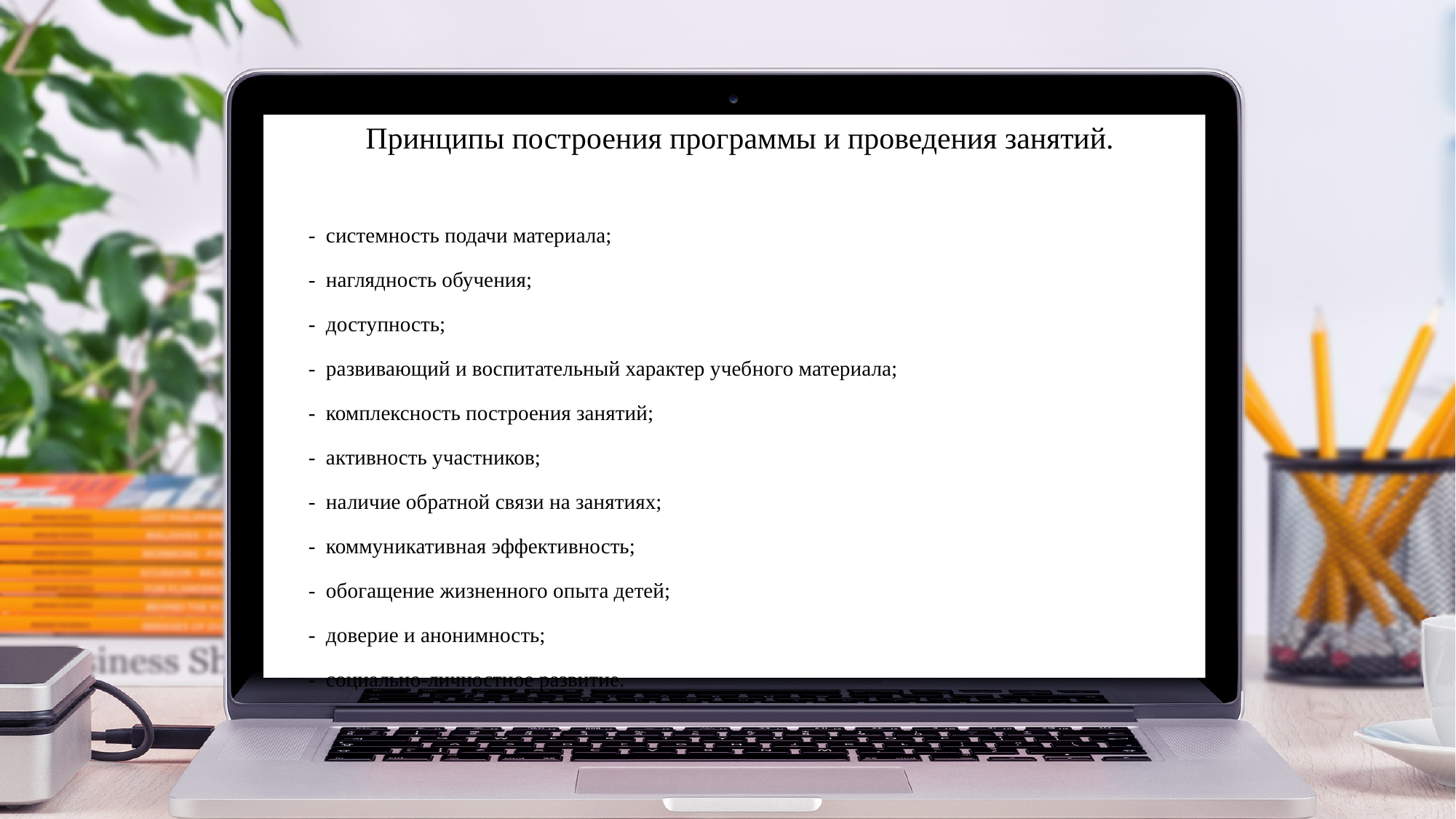

Принципы построения программы и проведения занятий.
-  системность подачи материала;
-  наглядность обучения;
-  доступность;
-  развивающий и воспитательный характер учеб­ного материала;
-  комплексность построения занятий;
-  активность участников;
-  наличие обратной связи на занятиях;
-  коммуникативная эффективность;
-  обогащение жизненного опыта детей;
-  доверие и анонимность;
-  социально-личностное развитие.